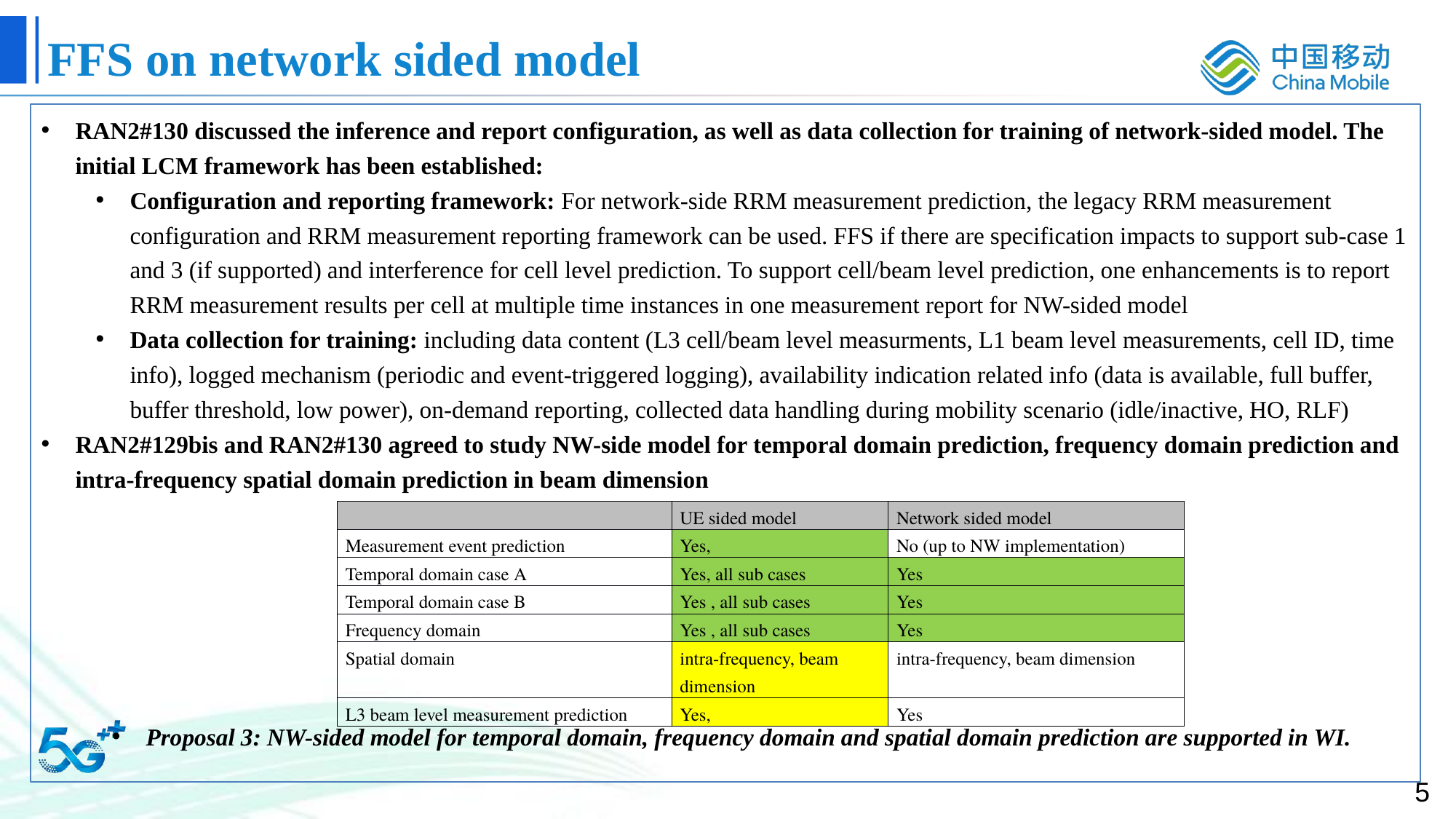

# FFS on network sided model
RAN2#130 discussed the inference and report configuration, as well as data collection for training of network-sided model. The initial LCM framework has been established:
Configuration and reporting framework: For network-side RRM measurement prediction, the legacy RRM measurement configuration and RRM measurement reporting framework can be used. FFS if there are specification impacts to support sub-case 1 and 3 (if supported) and interference for cell level prediction. To support cell/beam level prediction, one enhancements is to report RRM measurement results per cell at multiple time instances in one measurement report for NW-sided model
Data collection for training: including data content (L3 cell/beam level measurments, L1 beam level measurements, cell ID, time info), logged mechanism (periodic and event-triggered logging), availability indication related info (data is available, full buffer, buffer threshold, low power), on-demand reporting, collected data handling during mobility scenario (idle/inactive, HO, RLF)
RAN2#129bis and RAN2#130 agreed to study NW-side model for temporal domain prediction, frequency domain prediction and intra-frequency spatial domain prediction in beam dimension

|  | UE sided model | Network sided model |
| --- | --- | --- |
| Measurement event prediction | Yes, | No (up to NW implementation) |
| Temporal domain case A | Yes, all sub cases | Yes |
| Temporal domain case B | Yes , all sub cases | Yes |
| Frequency domain | Yes , all sub cases | Yes |
| Spatial domain | intra-frequency, beam dimension | intra-frequency, beam dimension |
| L3 beam level measurement prediction | Yes, | Yes |
Proposal 3: NW-sided model for temporal domain, frequency domain and spatial domain prediction are supported in WI.